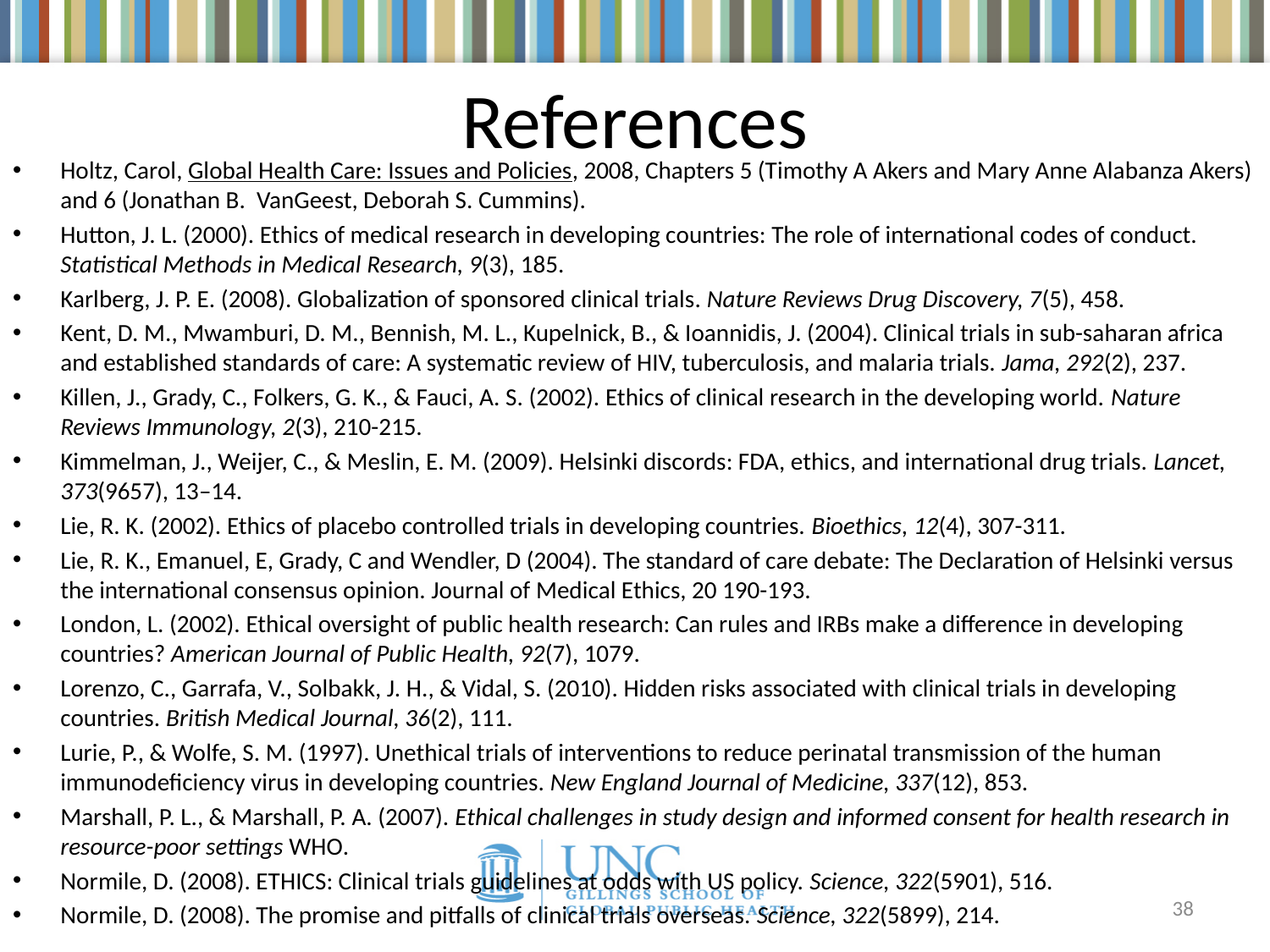

# References
Holtz, Carol, Global Health Care: Issues and Policies, 2008, Chapters 5 (Timothy A Akers and Mary Anne Alabanza Akers) and 6 (Jonathan B.  VanGeest, Deborah S. Cummins).
Hutton, J. L. (2000). Ethics of medical research in developing countries: The role of international codes of conduct. Statistical Methods in Medical Research, 9(3), 185.
Karlberg, J. P. E. (2008). Globalization of sponsored clinical trials. Nature Reviews Drug Discovery, 7(5), 458.
Kent, D. M., Mwamburi, D. M., Bennish, M. L., Kupelnick, B., & Ioannidis, J. (2004). Clinical trials in sub-saharan africa and established standards of care: A systematic review of HIV, tuberculosis, and malaria trials. Jama, 292(2), 237.
Killen, J., Grady, C., Folkers, G. K., & Fauci, A. S. (2002). Ethics of clinical research in the developing world. Nature Reviews Immunology, 2(3), 210-215.
Kimmelman, J., Weijer, C., & Meslin, E. M. (2009). Helsinki discords: FDA, ethics, and international drug trials. Lancet, 373(9657), 13–14.
Lie, R. K. (2002). Ethics of placebo controlled trials in developing countries. Bioethics, 12(4), 307-311.
Lie, R. K., Emanuel, E, Grady, C and Wendler, D (2004). The standard of care debate: The Declaration of Helsinki versus the international consensus opinion. Journal of Medical Ethics, 20 190-193.
London, L. (2002). Ethical oversight of public health research: Can rules and IRBs make a difference in developing countries? American Journal of Public Health, 92(7), 1079.
Lorenzo, C., Garrafa, V., Solbakk, J. H., & Vidal, S. (2010). Hidden risks associated with clinical trials in developing countries. British Medical Journal, 36(2), 111.
Lurie, P., & Wolfe, S. M. (1997). Unethical trials of interventions to reduce perinatal transmission of the human immunodeficiency virus in developing countries. New England Journal of Medicine, 337(12), 853.
Marshall, P. L., & Marshall, P. A. (2007). Ethical challenges in study design and informed consent for health research in resource-poor settings WHO.
Normile, D. (2008). ETHICS: Clinical trials guidelines at odds with US policy. Science, 322(5901), 516.
Normile, D. (2008). The promise and pitfalls of clinical trials overseas. Science, 322(5899), 214.
38